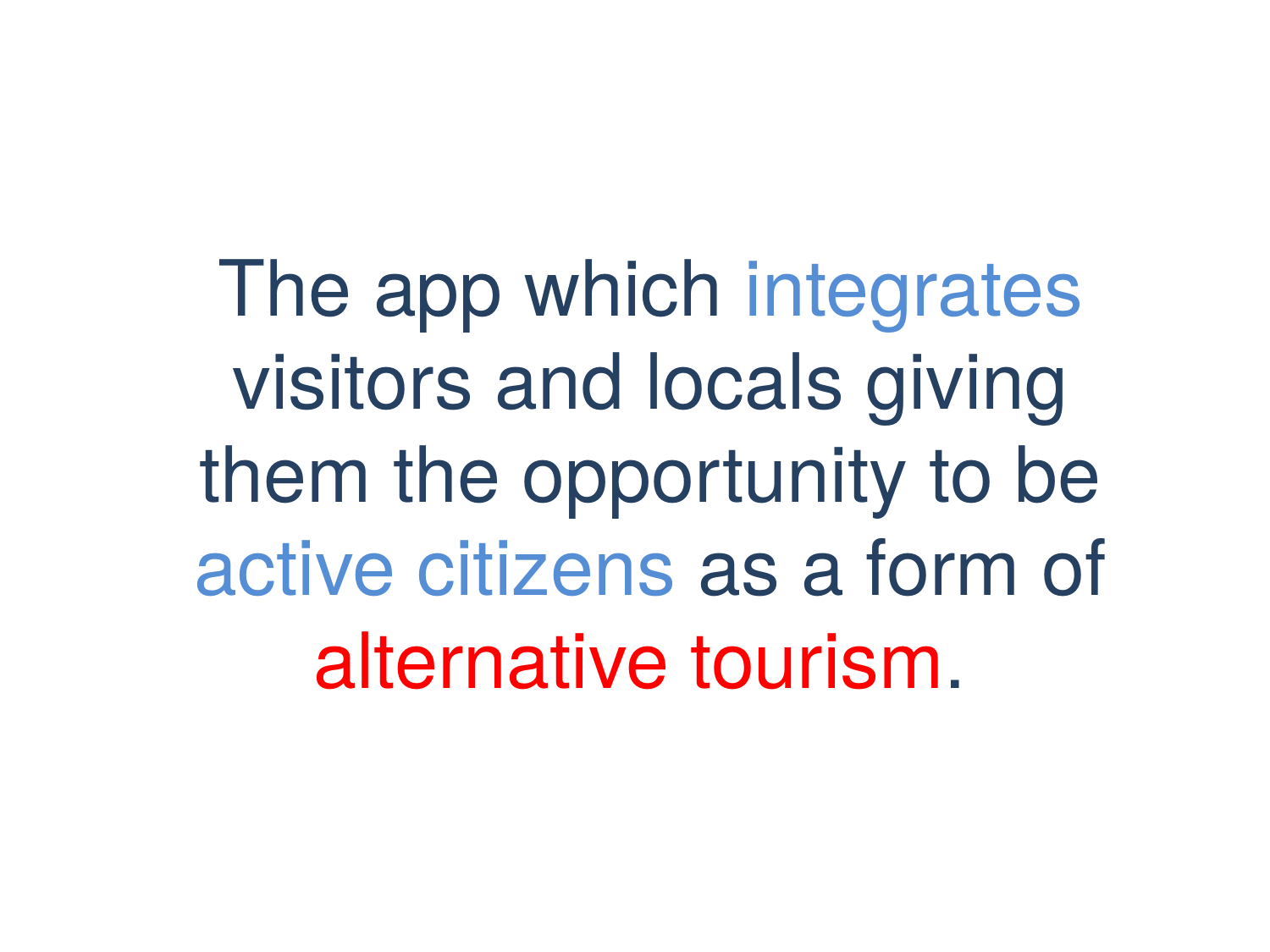

The app which integrates visitors and locals giving them the opportunity to be active citizens as a form of alternative tourism.